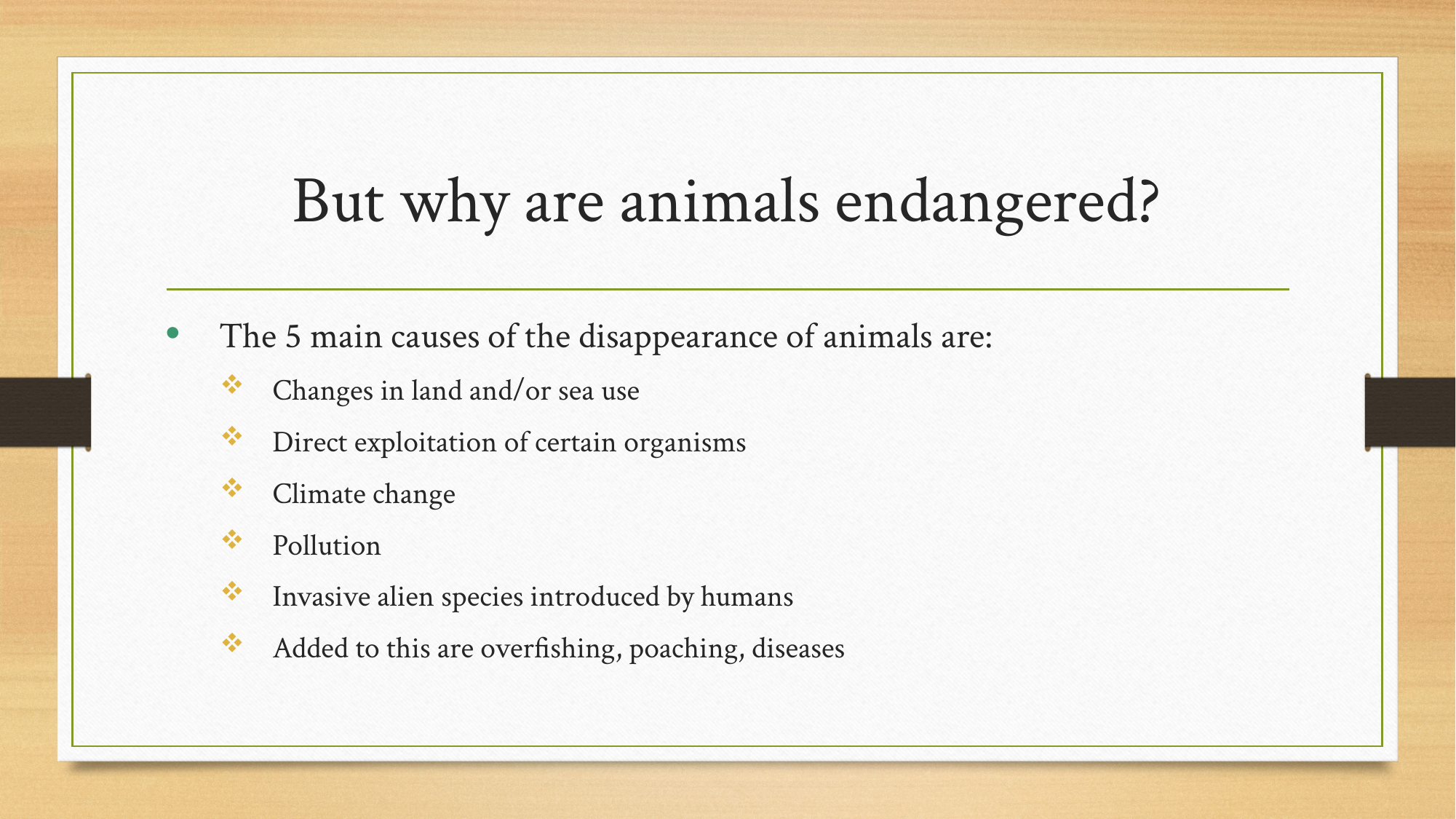

# But why are animals endangered?
The 5 main causes of the disappearance of animals are:
Changes in land and/or sea use
Direct exploitation of certain organisms
Climate change
Pollution
Invasive alien species introduced by humans
Added to this are overfishing, poaching, diseases